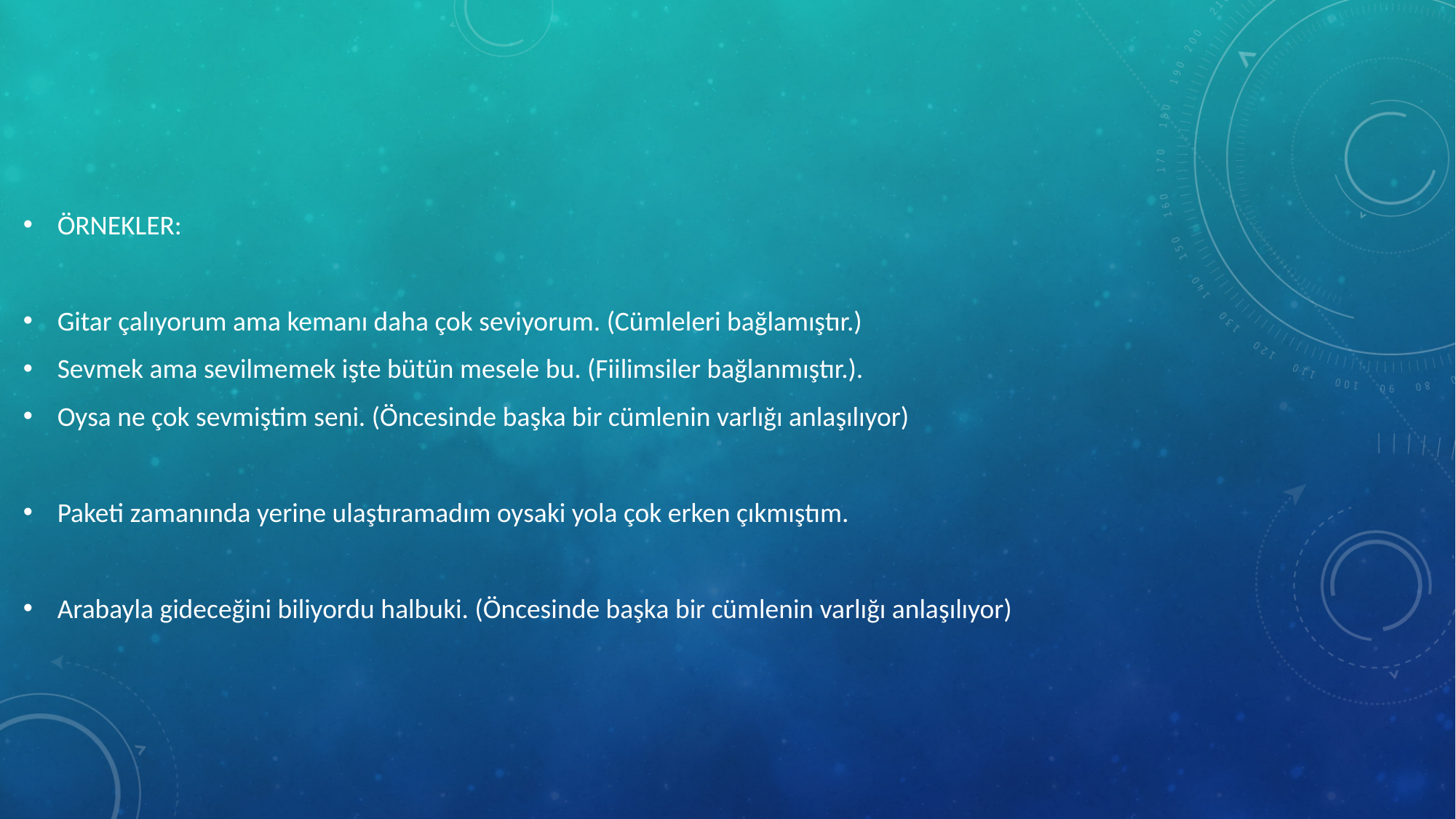

#
ÖRNEKLER:

Gitar çalıyorum ama kemanı daha çok seviyorum. (Cümleleri bağlamıştır.)
Sevmek ama sevilmemek işte bütün mesele bu. (Fiilimsiler bağlanmıştır.).
Oysa ne çok sevmiştim seni. (Öncesinde başka bir cümlenin varlığı anlaşılıyor)

Paketi zamanında yerine ulaştıramadım oysaki yola çok erken çıkmıştım.

Arabayla gideceğini biliyordu halbuki. (Öncesinde başka bir cümlenin varlığı anlaşılıyor)